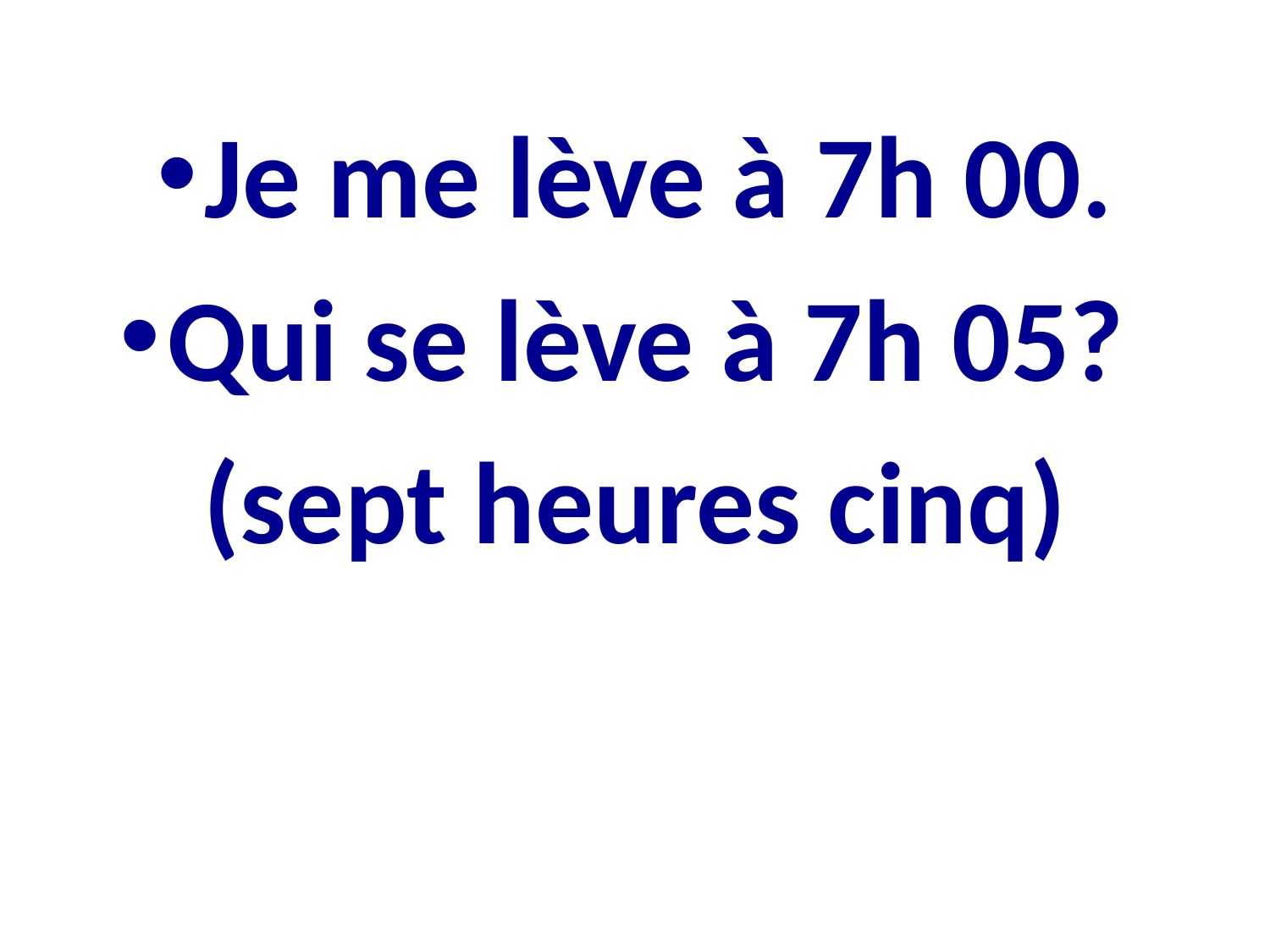

Je me lève à 7h 00.
Qui se lève à 7h 05?
(sept heures cinq)